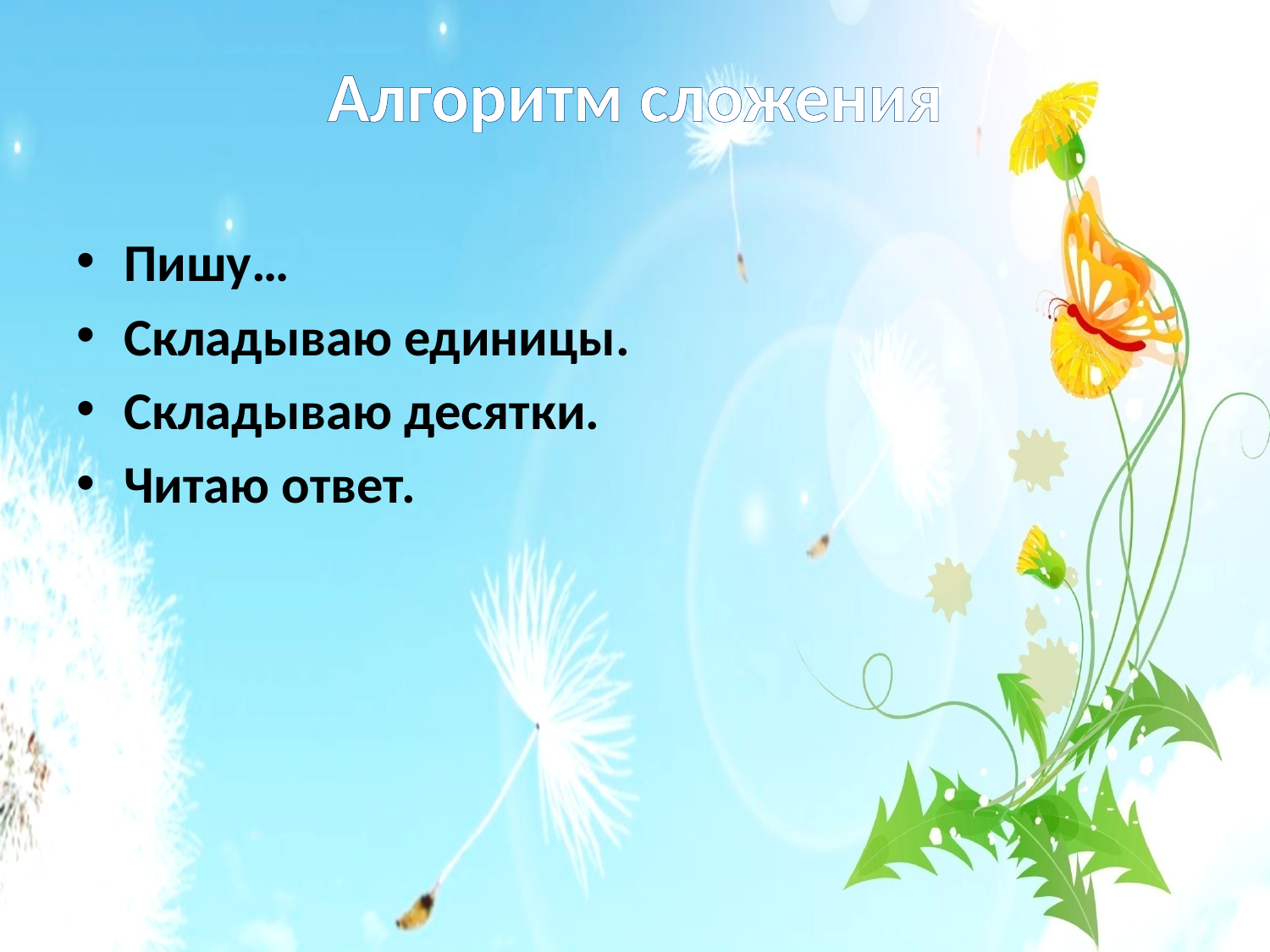

# Алгоритм сложения
Пишу…
Складываю единицы.
Складываю десятки.
Читаю ответ.